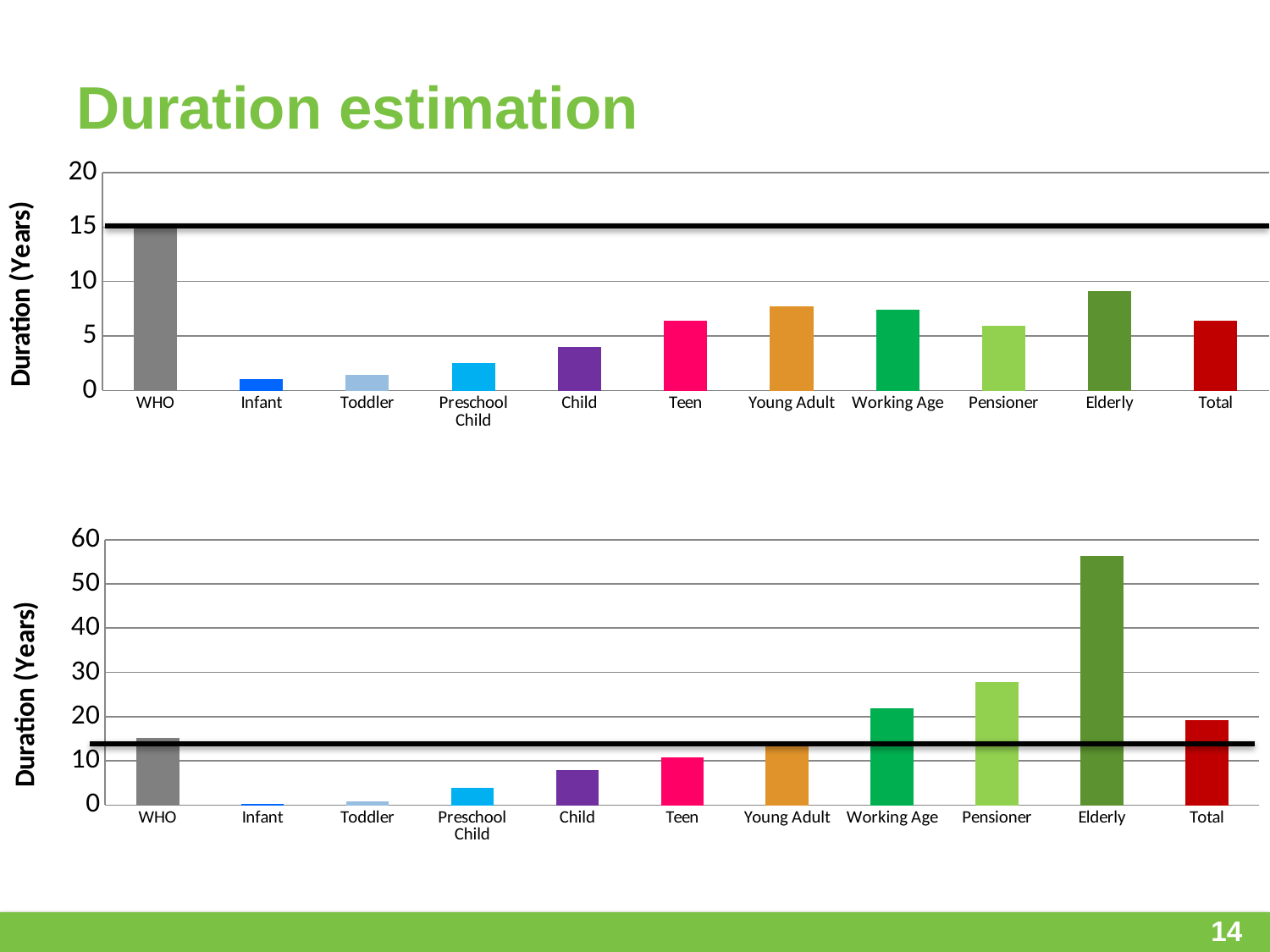

# Duration estimation

### Chart

| Category |  |
|---|---|
| WHO | 15.0 |
| Infant | 1.0 |
| Toddler | 1.3880597014925373 |
| Preschool Child | 2.4852320675105486 |
| Child | 3.9258883248730965 |
| Teen | 6.3193146417445485 |
| Young Adult | 7.688 |
| Working Age | 7.344347534384434 |
| Pensioner | 5.877211989888046 |
| Elderly | 9.064356435643564 |
| Total | 6.3712833545108 |

### Chart

| Category | 2040 |
|---|---|
| WHO | 15.0 |
| Infant | 0.1956163423593352 |
| Toddler | 0.806177912580271 |
| Preschool Child | 3.8477821515484223 |
| Child | 7.768010554597705 |
| Teen | 10.755442101606235 |
| Young Adult | 13.42081568261729 |
| Working Age | 21.792208371086012 |
| Pensioner | 27.78837627870146 |
| Elderly | 56.133566791190326 |
| Total | 19.119729135382375 |
14